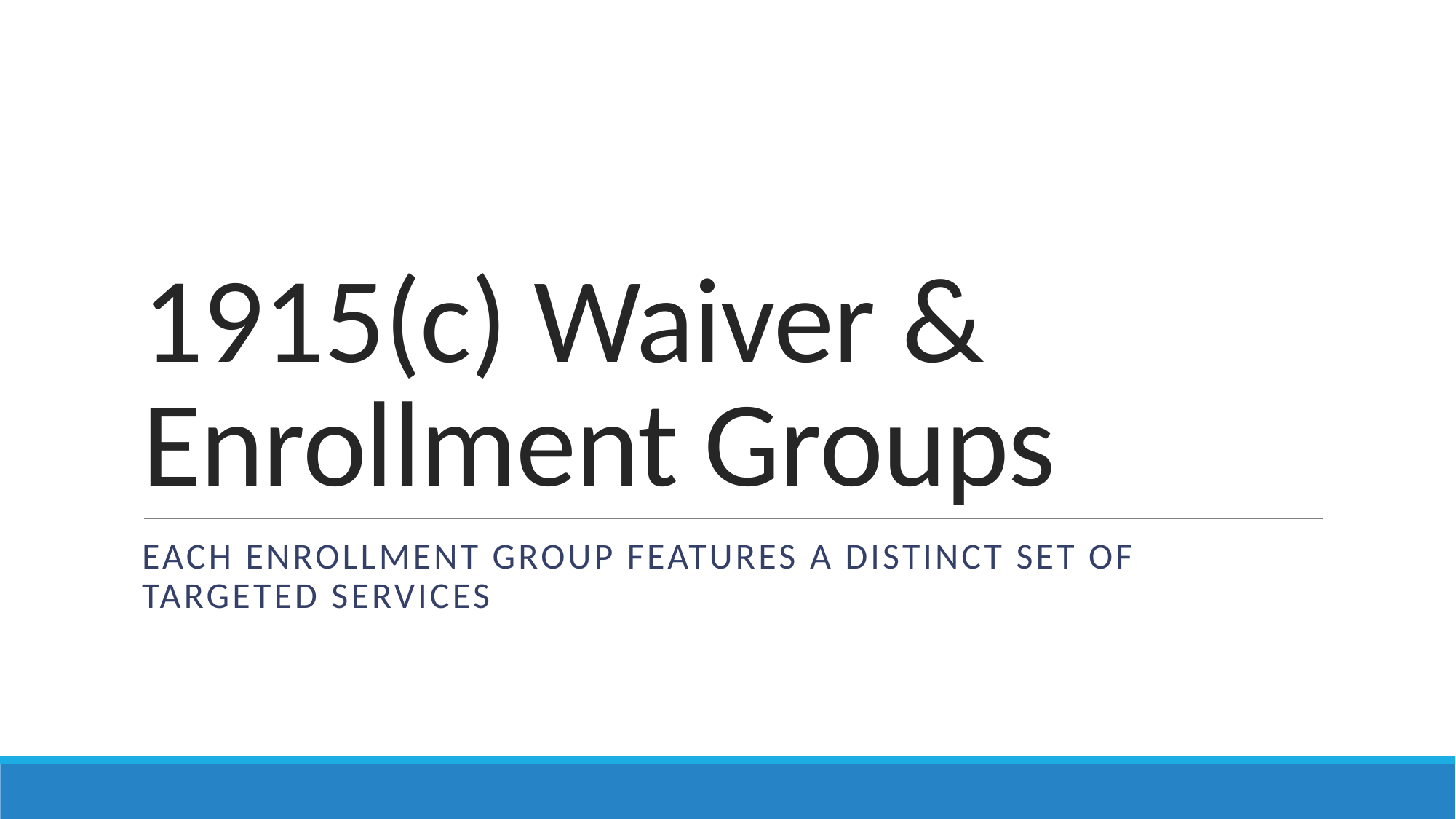

# 1915(c) Waiver & Enrollment Groups
Each enrollment group features a distinct set of targeted services